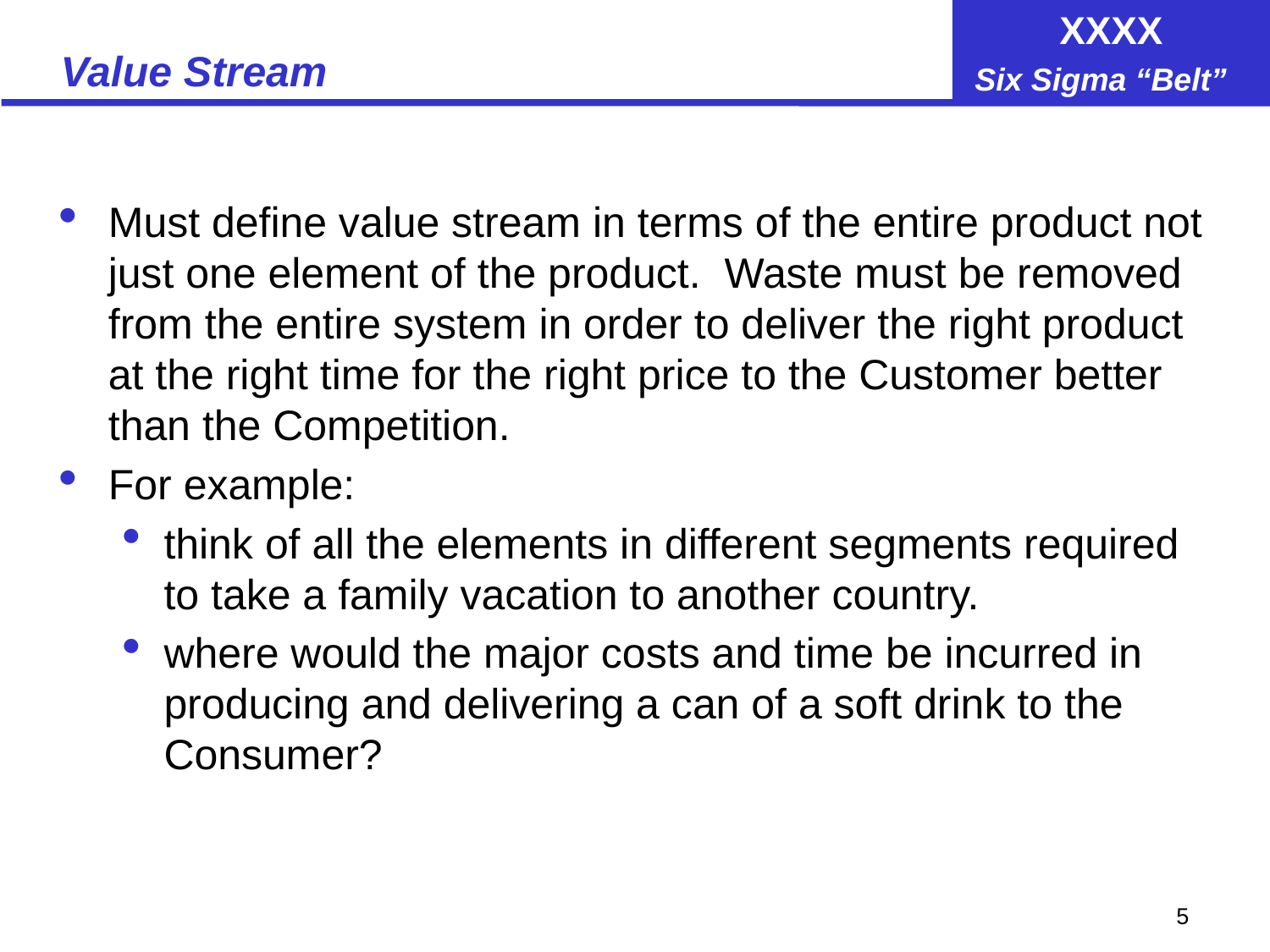

# Value Stream
Must define value stream in terms of the entire product not just one element of the product.  Waste must be removed from the entire system in order to deliver the right product at the right time for the right price to the Customer better than the Competition.
For example:
think of all the elements in different segments required to take a family vacation to another country.
where would the major costs and time be incurred in producing and delivering a can of a soft drink to the Consumer?